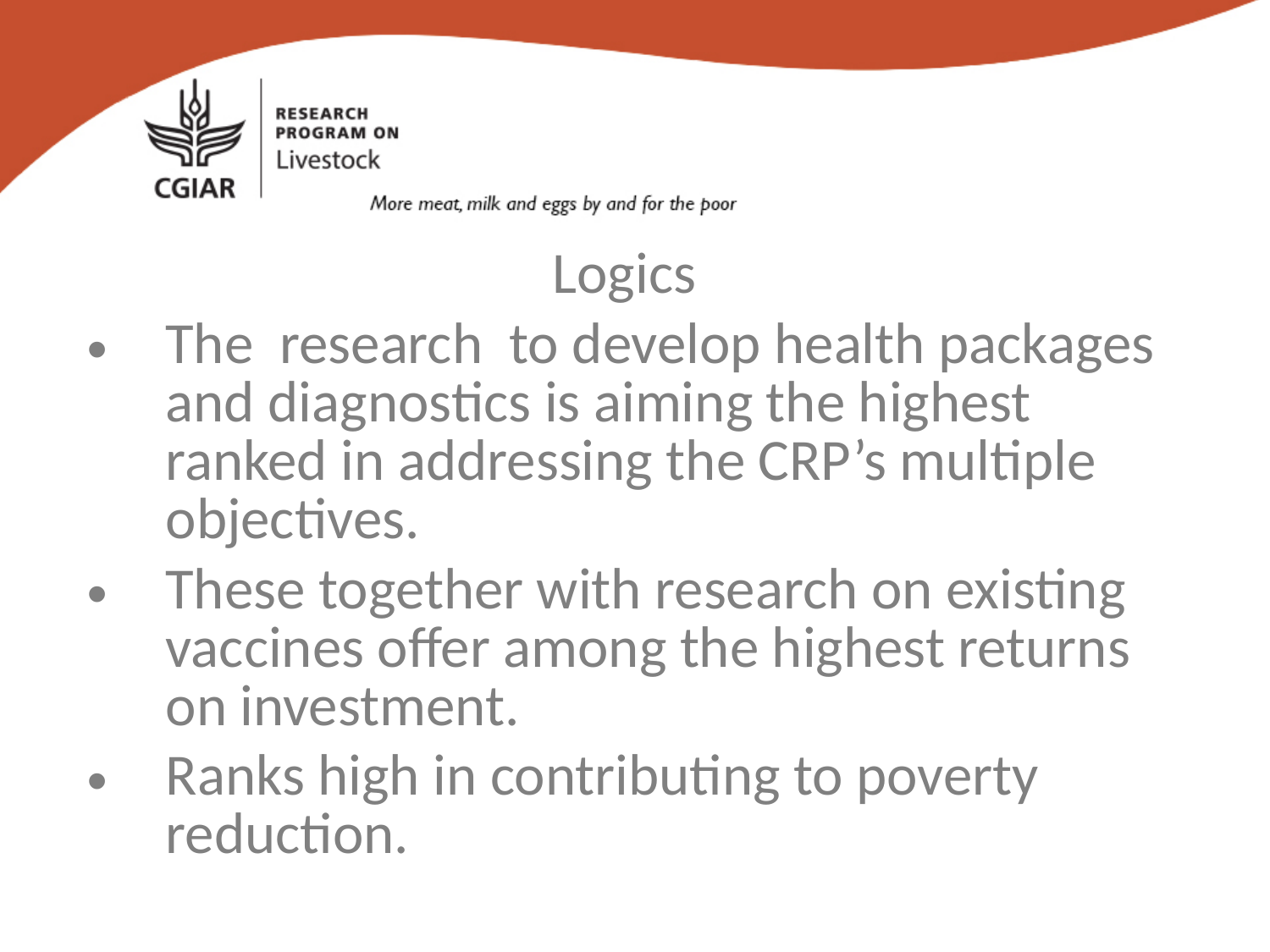

Logics
The  research  to develop health packages and diagnostics is aiming the highest ranked in addressing the CRP’s multiple objectives.
These together with research on existing vaccines offer among the highest returns on investment.
Ranks high in contributing to poverty reduction.